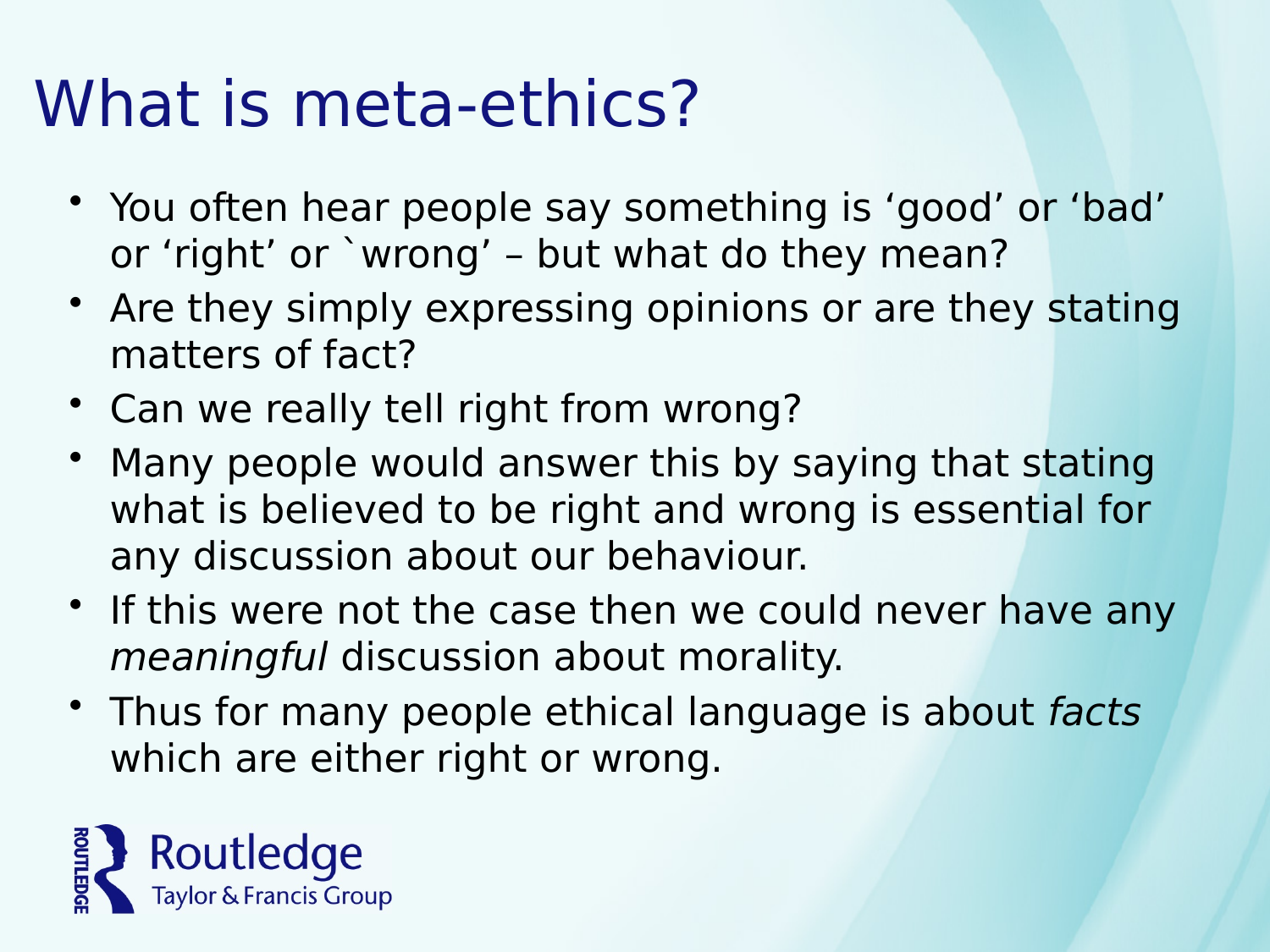

# What is meta-ethics?
You often hear people say something is ‘good’ or ‘bad’ or ‘right’ or `wrong’ – but what do they mean?
Are they simply expressing opinions or are they stating matters of fact?
Can we really tell right from wrong?
Many people would answer this by saying that stating what is believed to be right and wrong is essential for any discussion about our behaviour.
If this were not the case then we could never have any meaningful discussion about morality.
Thus for many people ethical language is about facts which are either right or wrong.